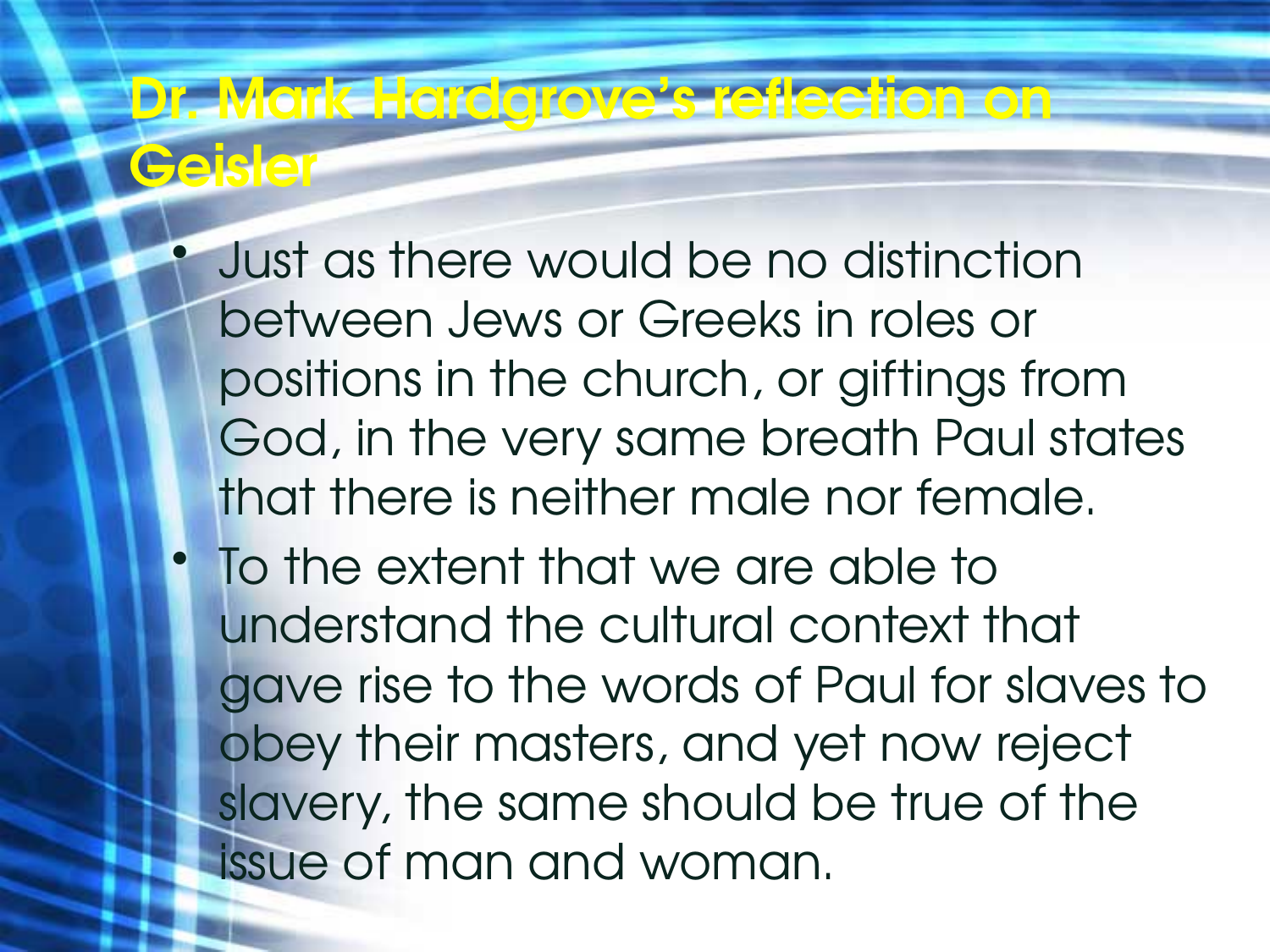

# Dr. Mark Hardgrove’s reflection on Geisler
Just as there would be no distinction between Jews or Greeks in roles or positions in the church, or giftings from God, in the very same breath Paul states that there is neither male nor female.
To the extent that we are able to understand the cultural context that gave rise to the words of Paul for slaves to obey their masters, and yet now reject slavery, the same should be true of the issue of man and woman.